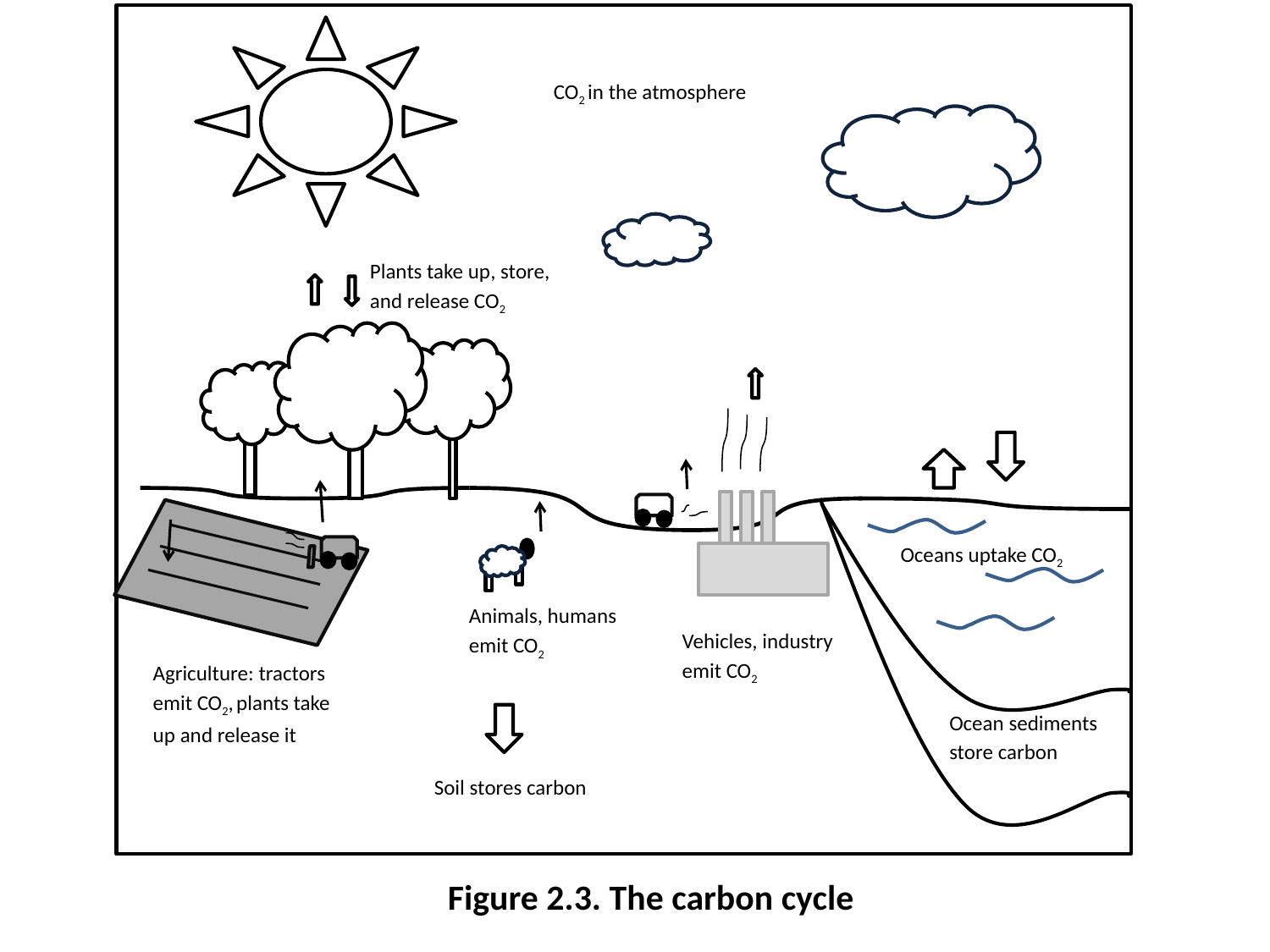

CO2 in the atmosphere

Plants take up, store, and release CO2

Oceans uptake CO2

Animals, humans emit CO2
Vehicles, industry emit CO2

Agriculture: tractors emit CO2, plants take up and release it
Ocean sediments store carbon

Soil stores carbon
Figure 2.3. The carbon cycle